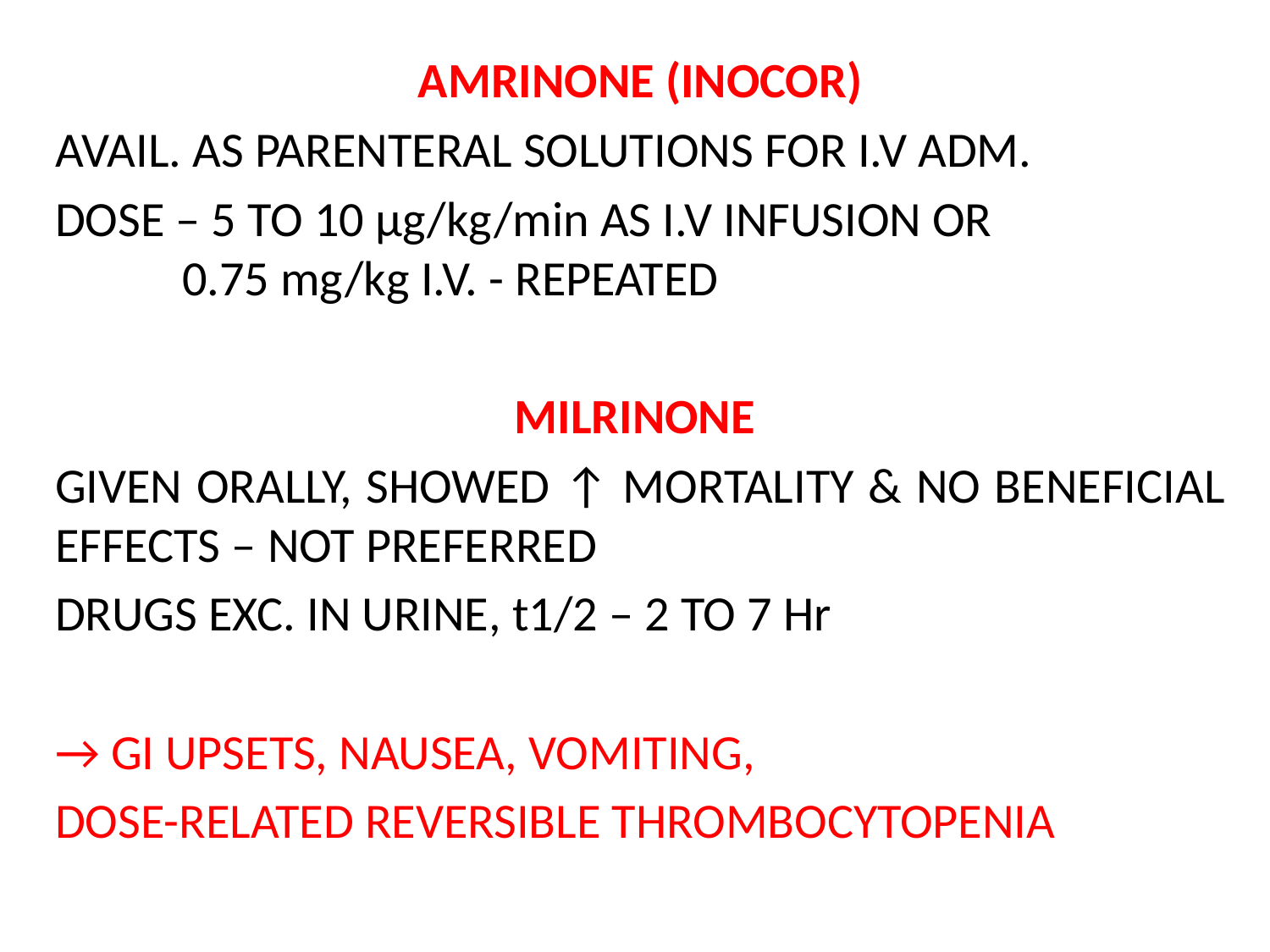

AMRINONE (INOCOR)
AVAIL. AS PARENTERAL SOLUTIONS FOR I.V ADM.
DOSE – 5 TO 10 µg/kg/min AS I.V INFUSION OR 			0.75 mg/kg I.V. - REPEATED

MILRINONE
GIVEN ORALLY, SHOWED ↑ MORTALITY & NO BENEFICIAL EFFECTS – NOT PREFERRED
DRUGS EXC. IN URINE, t1/2 – 2 TO 7 Hr

→ GI UPSETS, NAUSEA, VOMITING,
DOSE-RELATED REVERSIBLE THROMBOCYTOPENIA